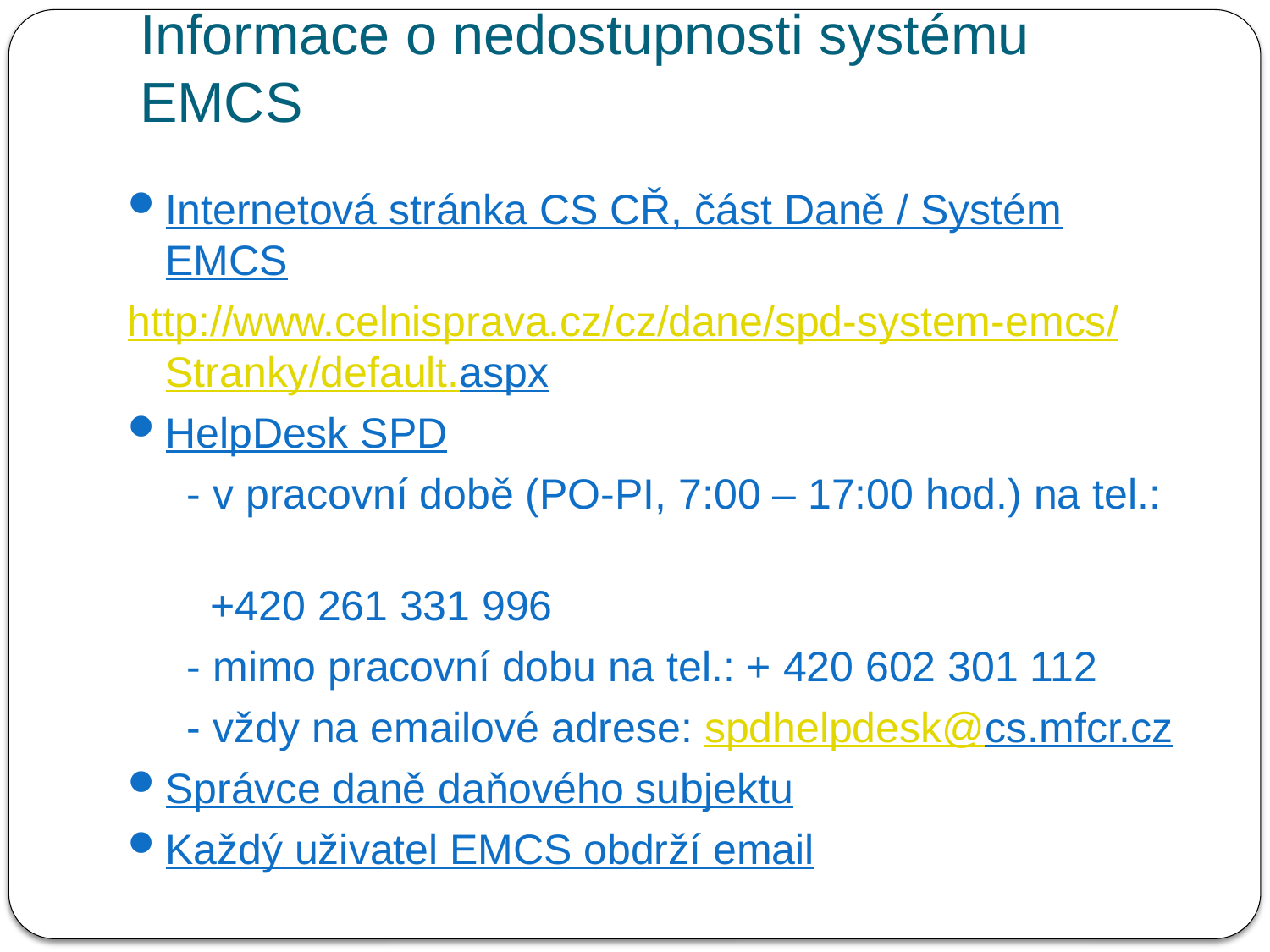

# Informace o nedostupnosti systému EMCS
Internetová stránka CS CŘ, část Daně / Systém EMCS
http://www.celnisprava.cz/cz/dane/spd-system-emcs/Stranky/default.aspx
HelpDesk SPD
     - v pracovní době (PO-PI, 7:00 – 17:00 hod.) na tel.:
       +420 261 331 996
     - mimo pracovní dobu na tel.: + 420 602 301 112
     - vždy na emailové adrese: spdhelpdesk@cs.mfcr.cz
Správce daně daňového subjektu
Každý uživatel EMCS obdrží email